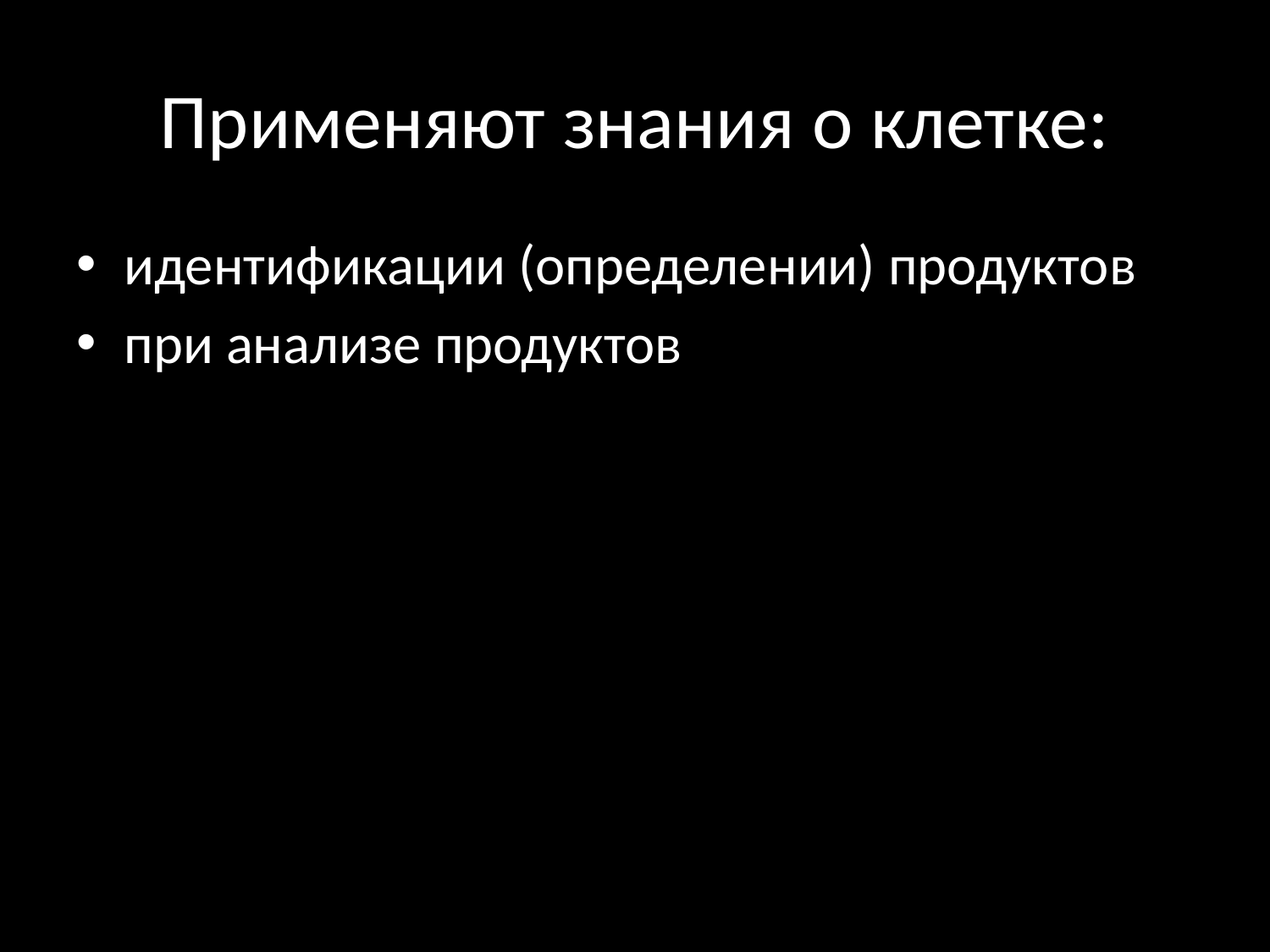

# Применяют знания о клетке:
идентификации (определе­нии) продуктов
при анализе продуктов